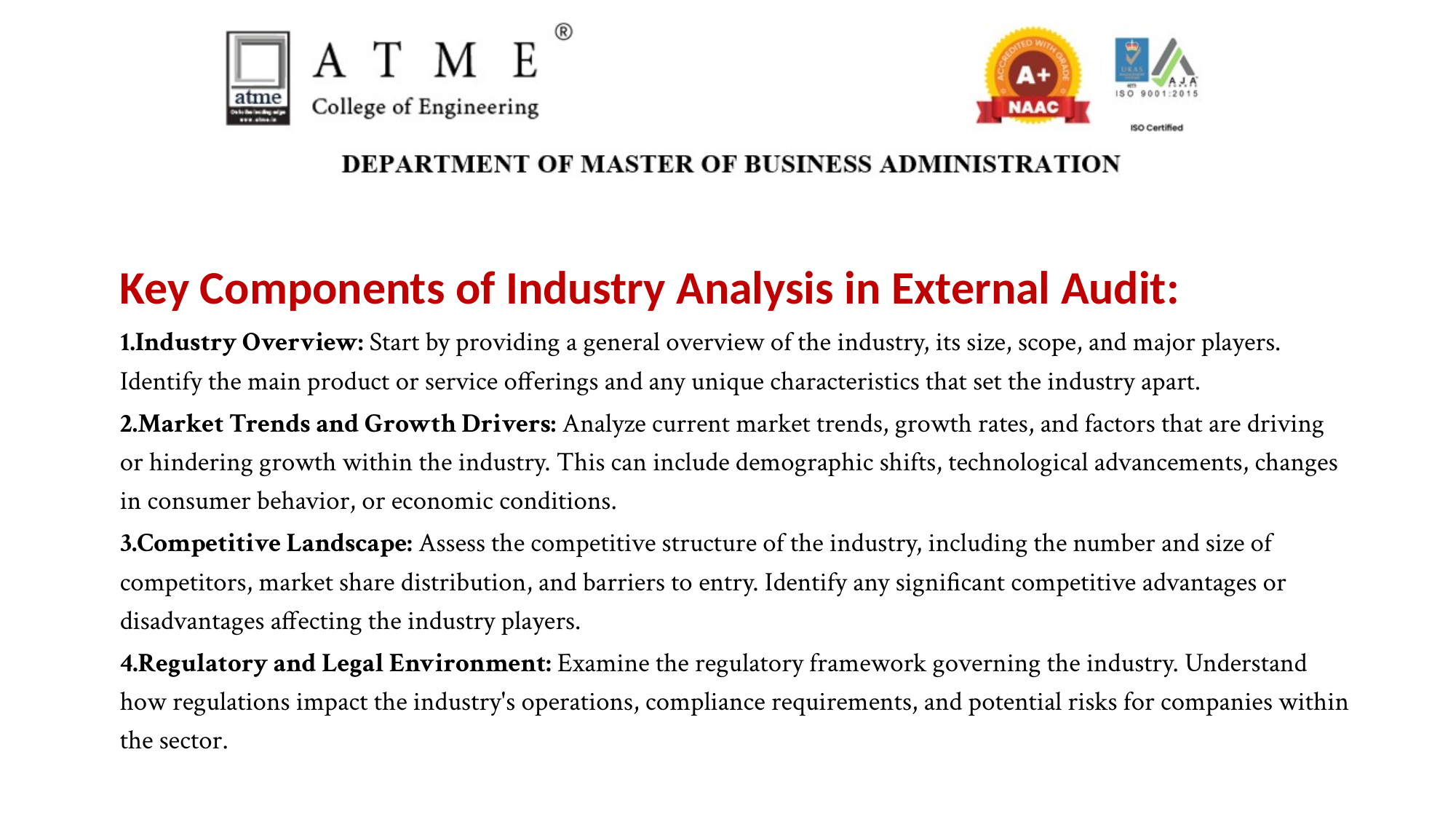

Key Components of Industry Analysis in External Audit:
1.Industry Overview: Start by providing a general overview of the industry, its size, scope, and major players. Identify the main product or service offerings and any unique characteristics that set the industry apart.
2.Market Trends and Growth Drivers: Analyze current market trends, growth rates, and factors that are driving or hindering growth within the industry. This can include demographic shifts, technological advancements, changes in consumer behavior, or economic conditions.
3.Competitive Landscape: Assess the competitive structure of the industry, including the number and size of competitors, market share distribution, and barriers to entry. Identify any significant competitive advantages or disadvantages affecting the industry players.
4.Regulatory and Legal Environment: Examine the regulatory framework governing the industry. Understand how regulations impact the industry's operations, compliance requirements, and potential risks for companies within the sector.